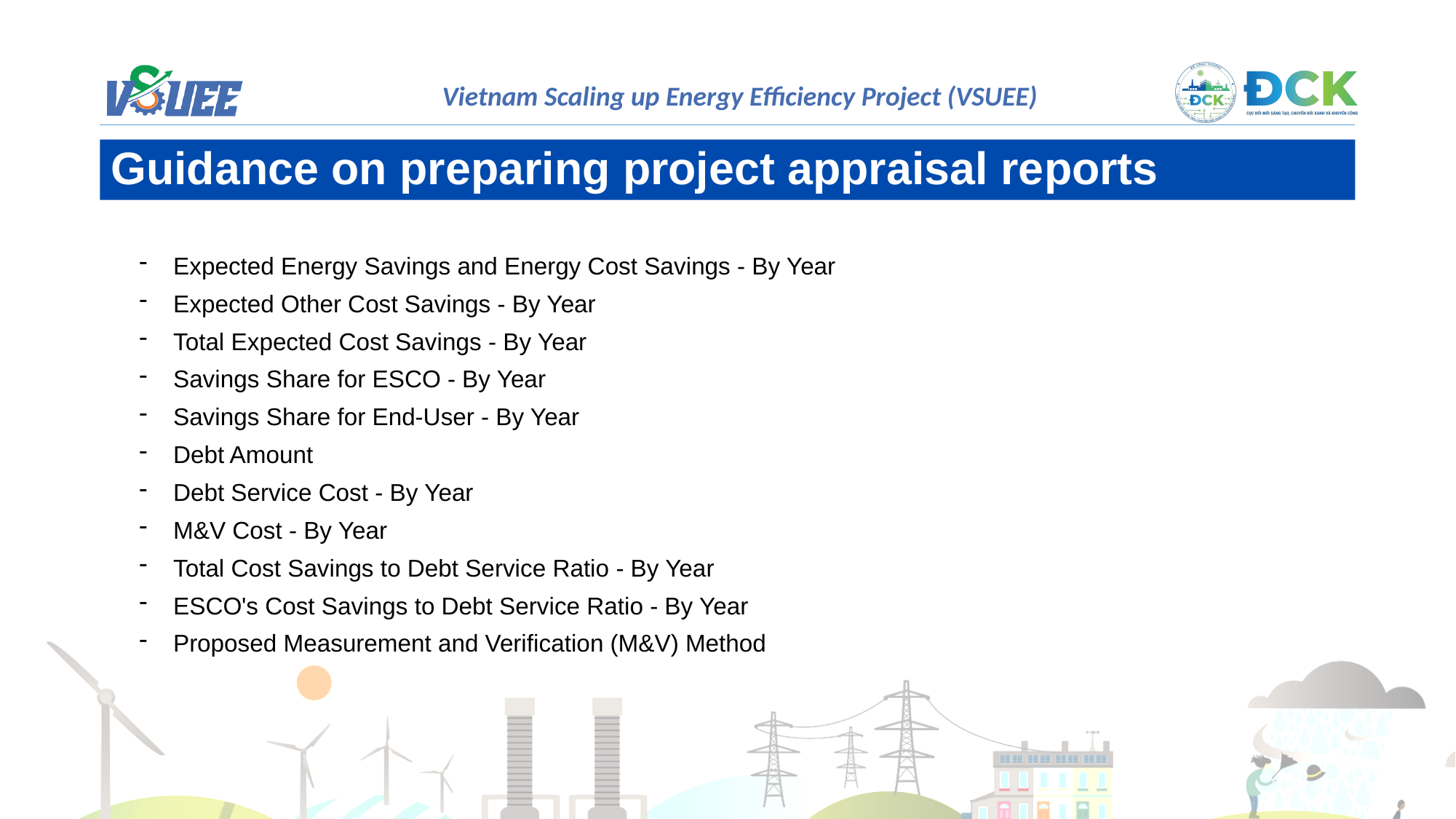

Guidance on preparing project appraisal reports
Expected Energy Savings and Energy Cost Savings - By Year
Expected Other Cost Savings - By Year
Total Expected Cost Savings - By Year
Savings Share for ESCO - By Year
Savings Share for End-User - By Year
Debt Amount
Debt Service Cost - By Year
M&V Cost - By Year
Total Cost Savings to Debt Service Ratio - By Year
ESCO's Cost Savings to Debt Service Ratio - By Year
Proposed Measurement and Verification (M&V) Method